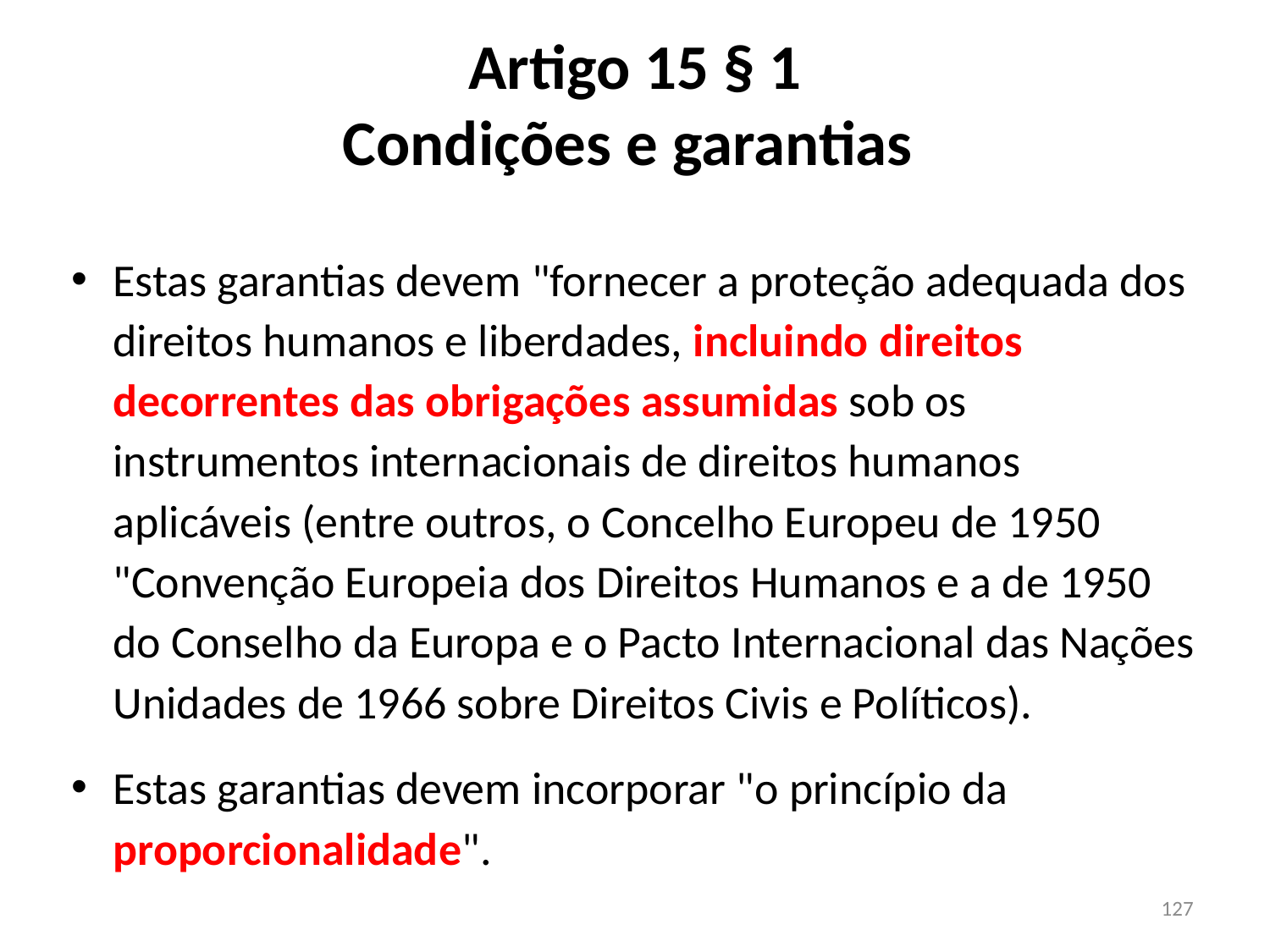

# Artigo 15 § 1 Condições e garantias
Estas garantias devem "fornecer a proteção adequada dos direitos humanos e liberdades, incluindo direitos decorrentes das obrigações assumidas sob os instrumentos internacionais de direitos humanos aplicáveis ​​(entre outros, o Concelho Europeu de 1950 "Convenção Europeia dos Direitos Humanos e a de 1950 do Conselho da Europa e o Pacto Internacional das Nações Unidades de 1966 sobre Direitos Civis e Políticos).
Estas garantias devem incorporar "o princípio da proporcionalidade".
127